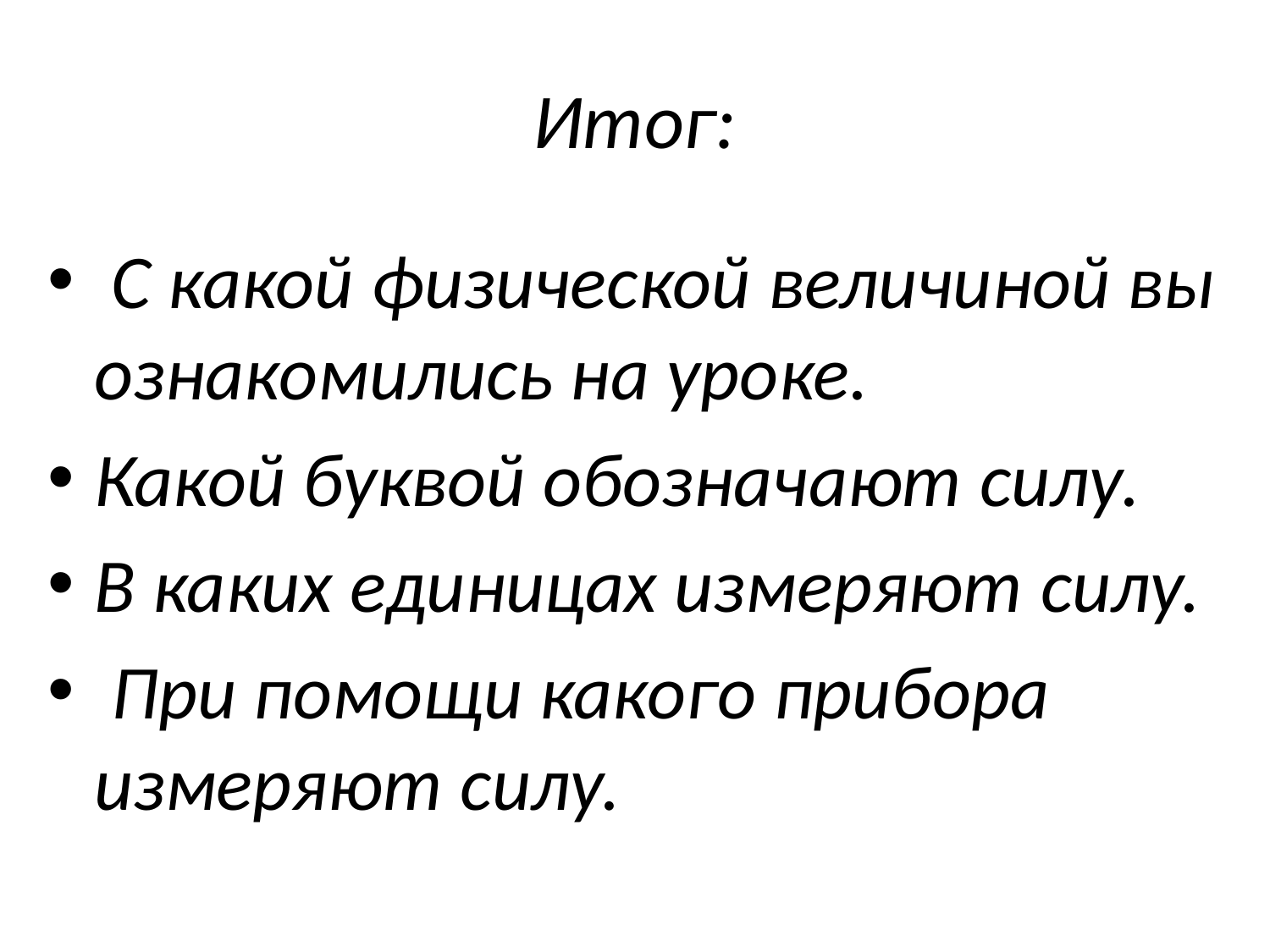

# Итог:
 С какой физической величиной вы ознакомились на уроке.
Какой буквой обозначают силу.
В каких единицах измеряют силу.
 При помощи какого прибора измеряют силу.